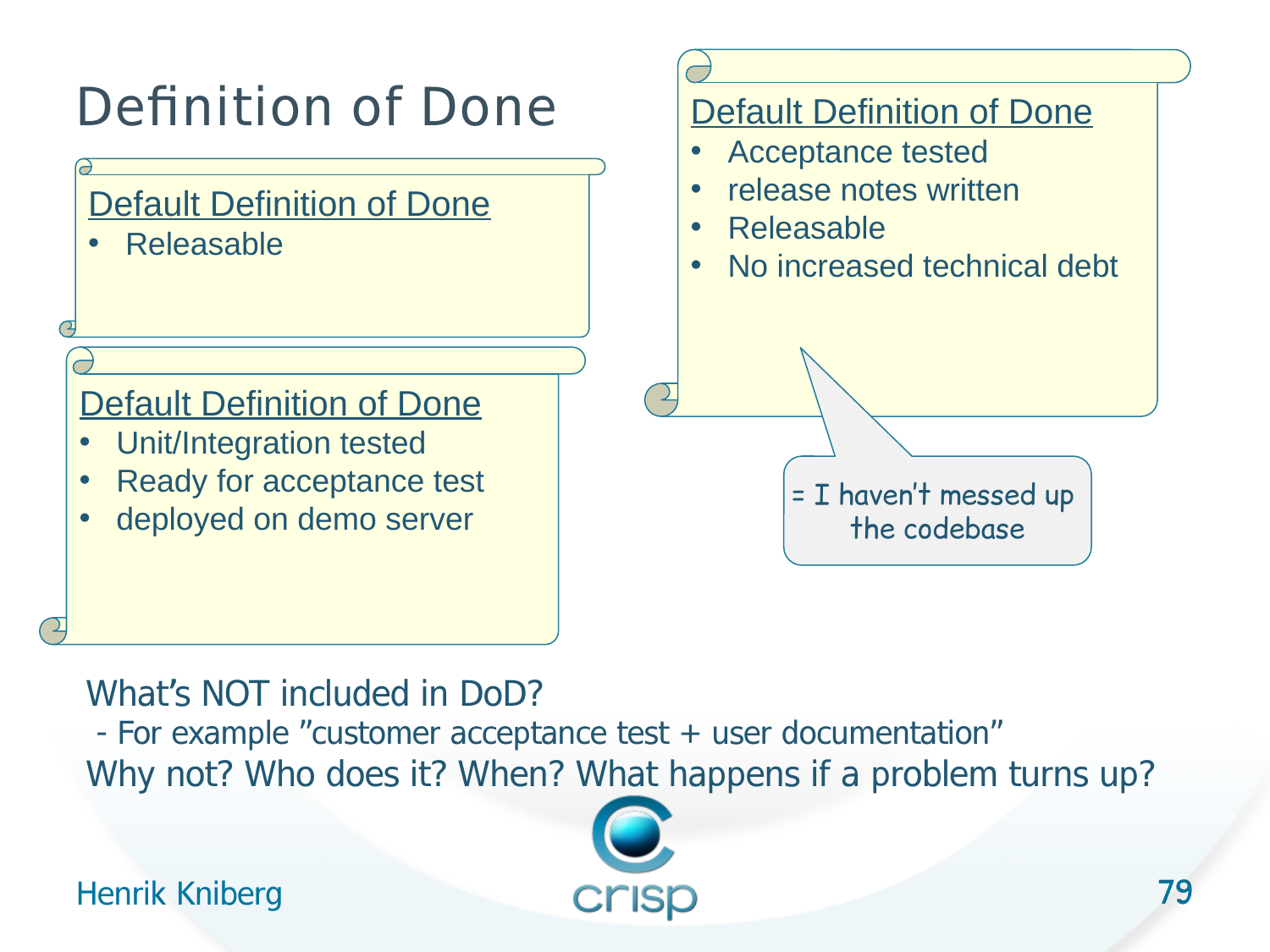

Default Definition of Done
Acceptance tested
release notes written
Releasable
No increased technical debt

# Definition of Done
Default Definition of Done
Releasable

Default Definition of Done
Unit/Integration tested
Ready for acceptance test
deployed on demo server

= I haven’t messed up
the codebase
What’s NOT included in DoD?
 - For example ”customer acceptance test + user documentation”
Why not? Who does it? When? What happens if a problem turns up?
79
Henrik Kniberg